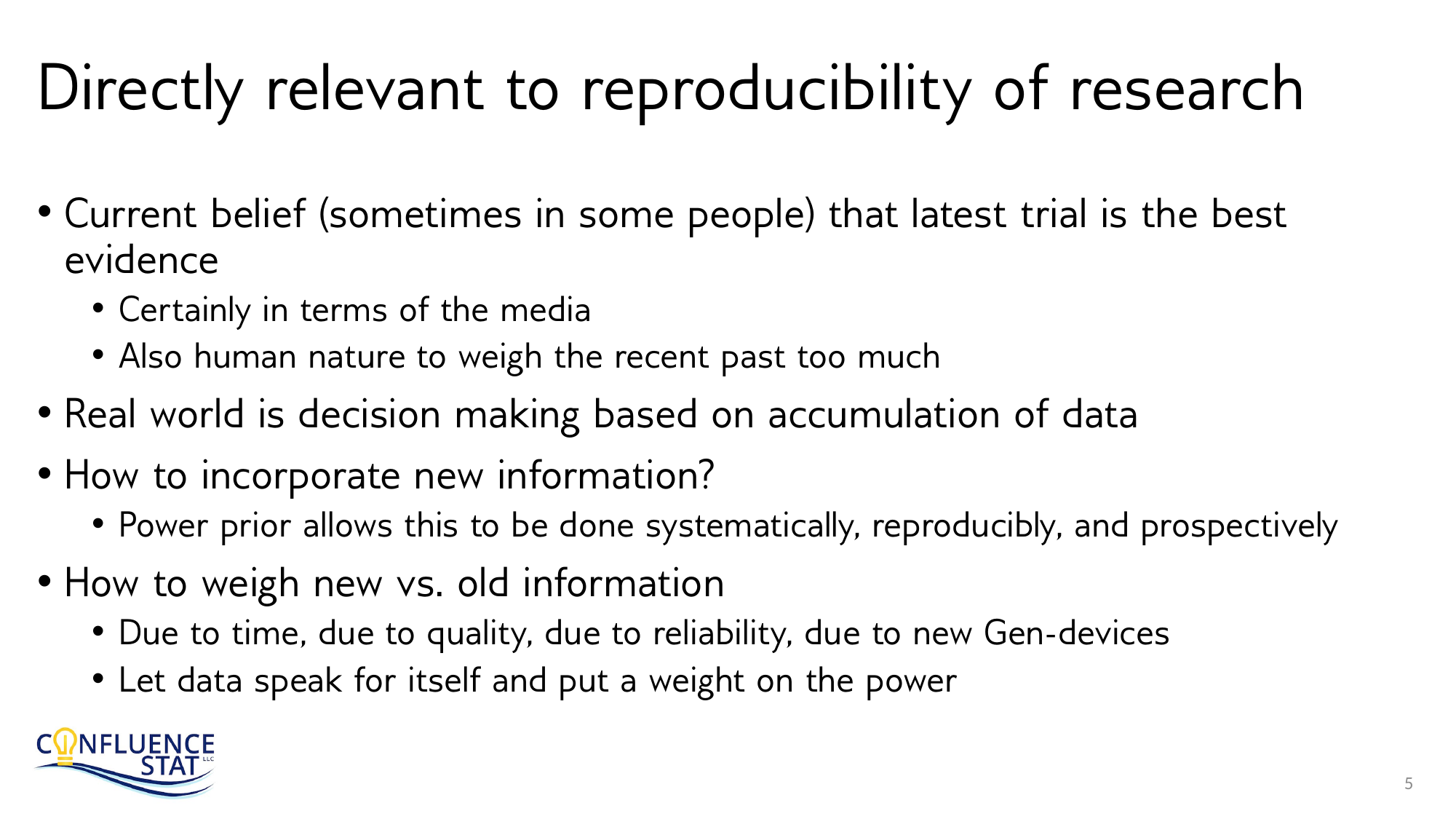

# Directly relevant to reproducibility of research
Current belief (sometimes in some people) that latest trial is the best evidence
Certainly in terms of the media
Also human nature to weigh the recent past too much
Real world is decision making based on accumulation of data
How to incorporate new information?
Power prior allows this to be done systematically, reproducibly, and prospectively
How to weigh new vs. old information
Due to time, due to quality, due to reliability, due to new Gen-devices
Let data speak for itself and put a weight on the power

5